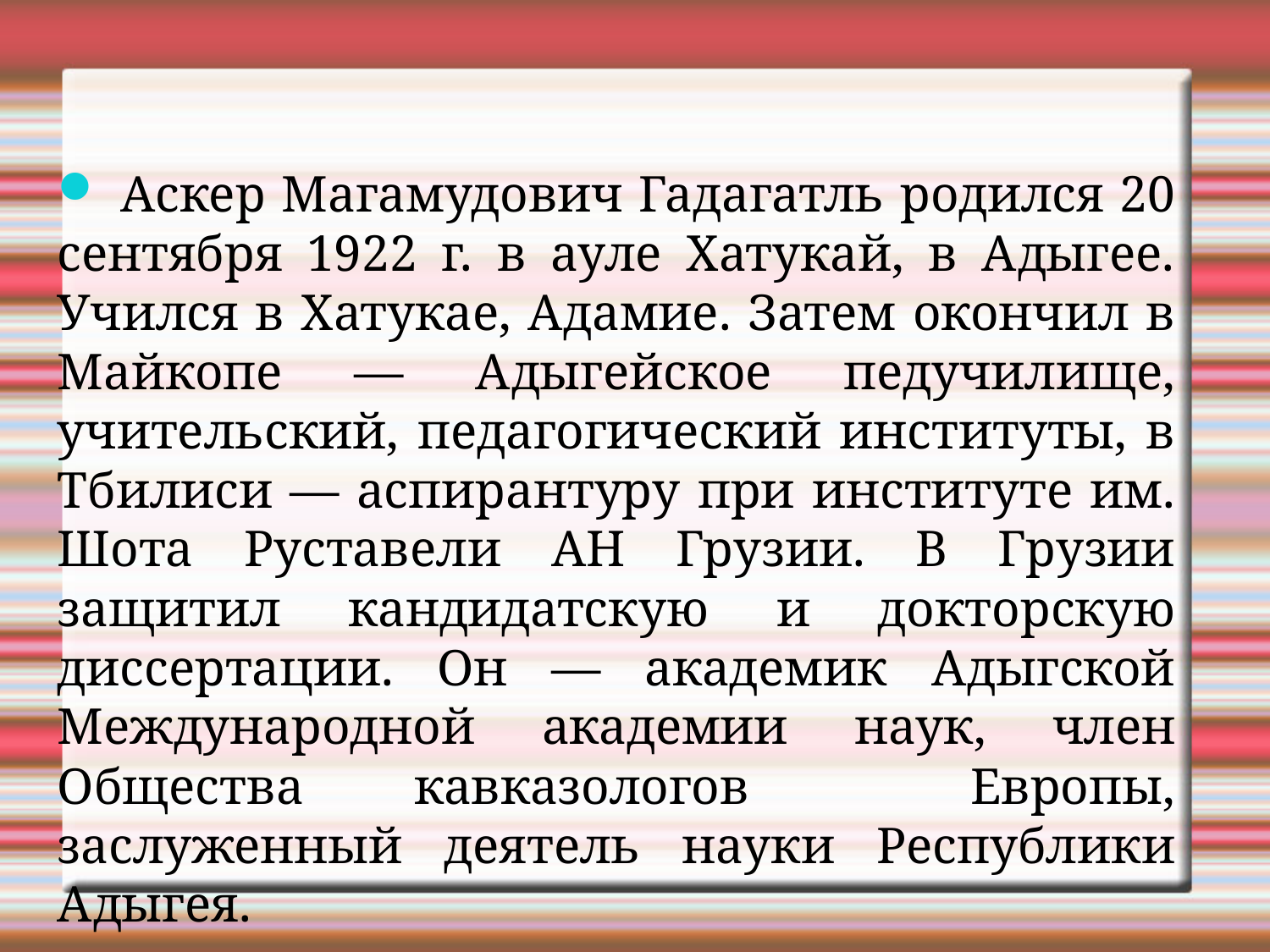

Аскер Магамудович Гадагатль родился 20 сентября 1922 г. в ауле Хатукай, в Адыгее. Учился в Хатукае, Адамие. Затем окончил в Майкопе — Адыгейское педучилище, учительский, педагогический институты, в Тбилиси — аспирантуру при институте им. Шота Руставели АН Грузии. В Грузии защитил кандидатскую и докторскую диссертации. Он — академик Адыгской Международной академии наук, член Общества кавказологов  Европы, заслуженный деятель науки Республики Адыгея.